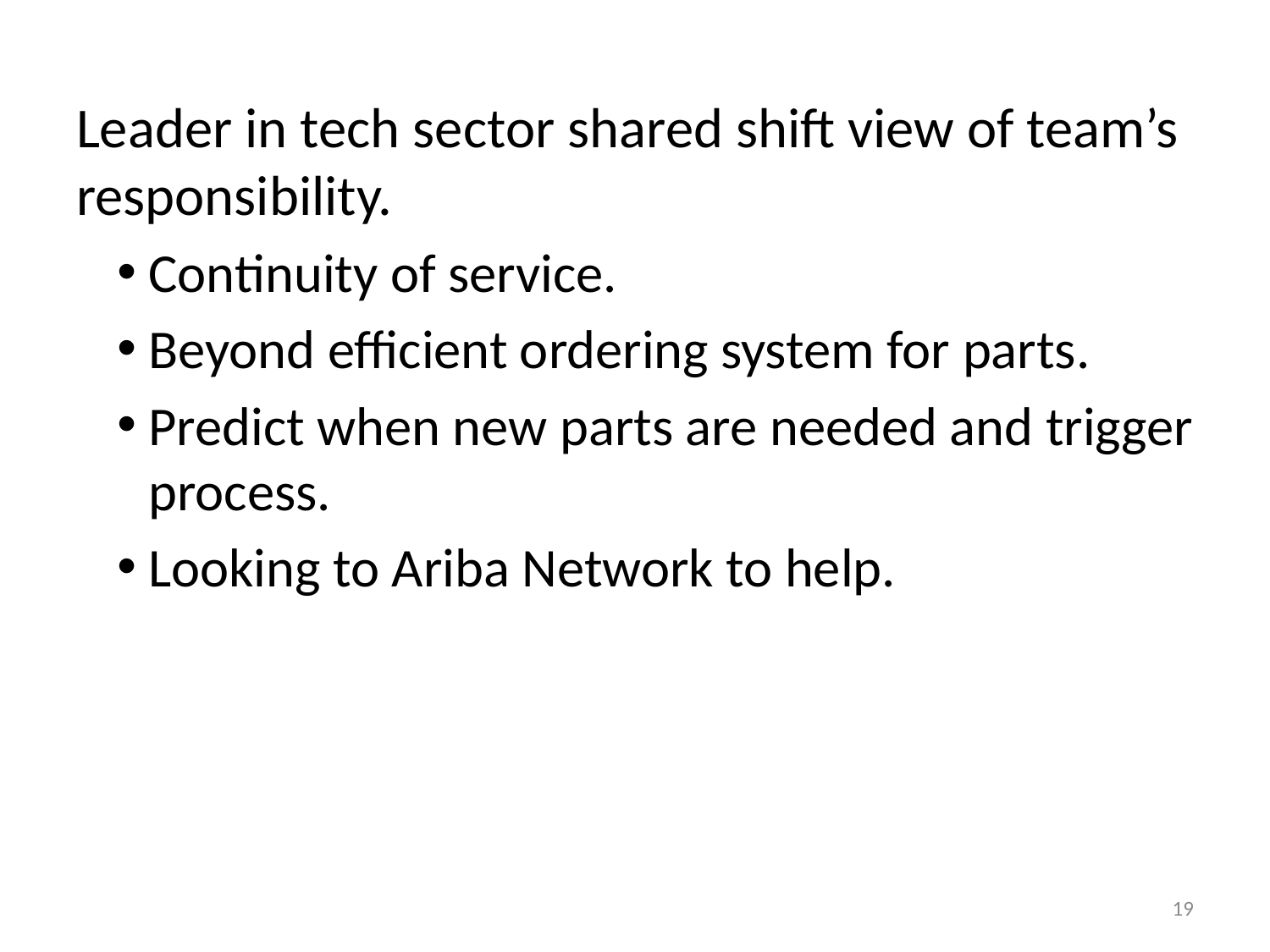

Leader in tech sector shared shift view of team’s responsibility.
Continuity of service.
Beyond efficient ordering system for parts.
Predict when new parts are needed and trigger process.
Looking to Ariba Network to help.
19